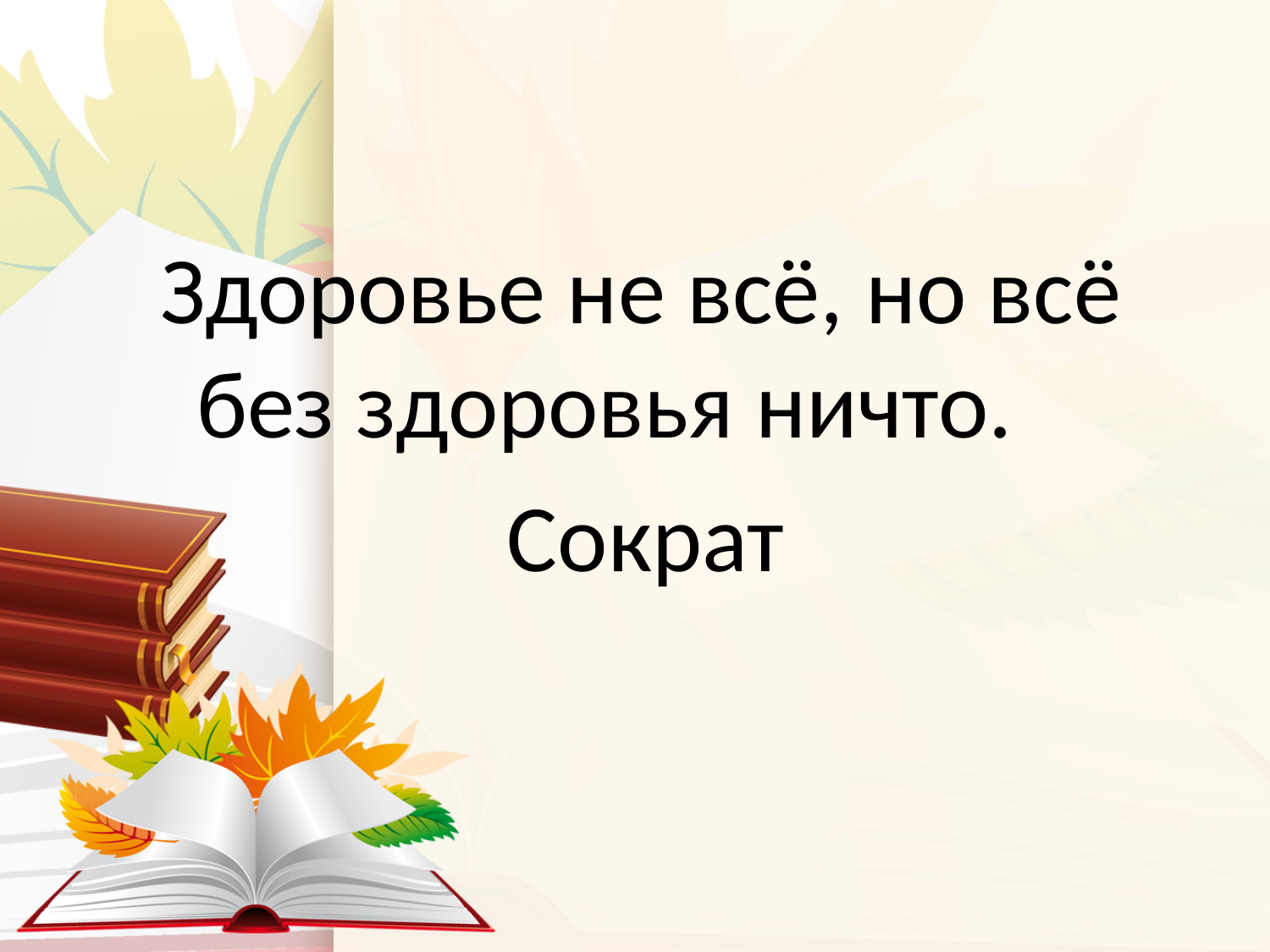

#
 Здоровье не всё, но всё без здоровья ничто.
 Сократ